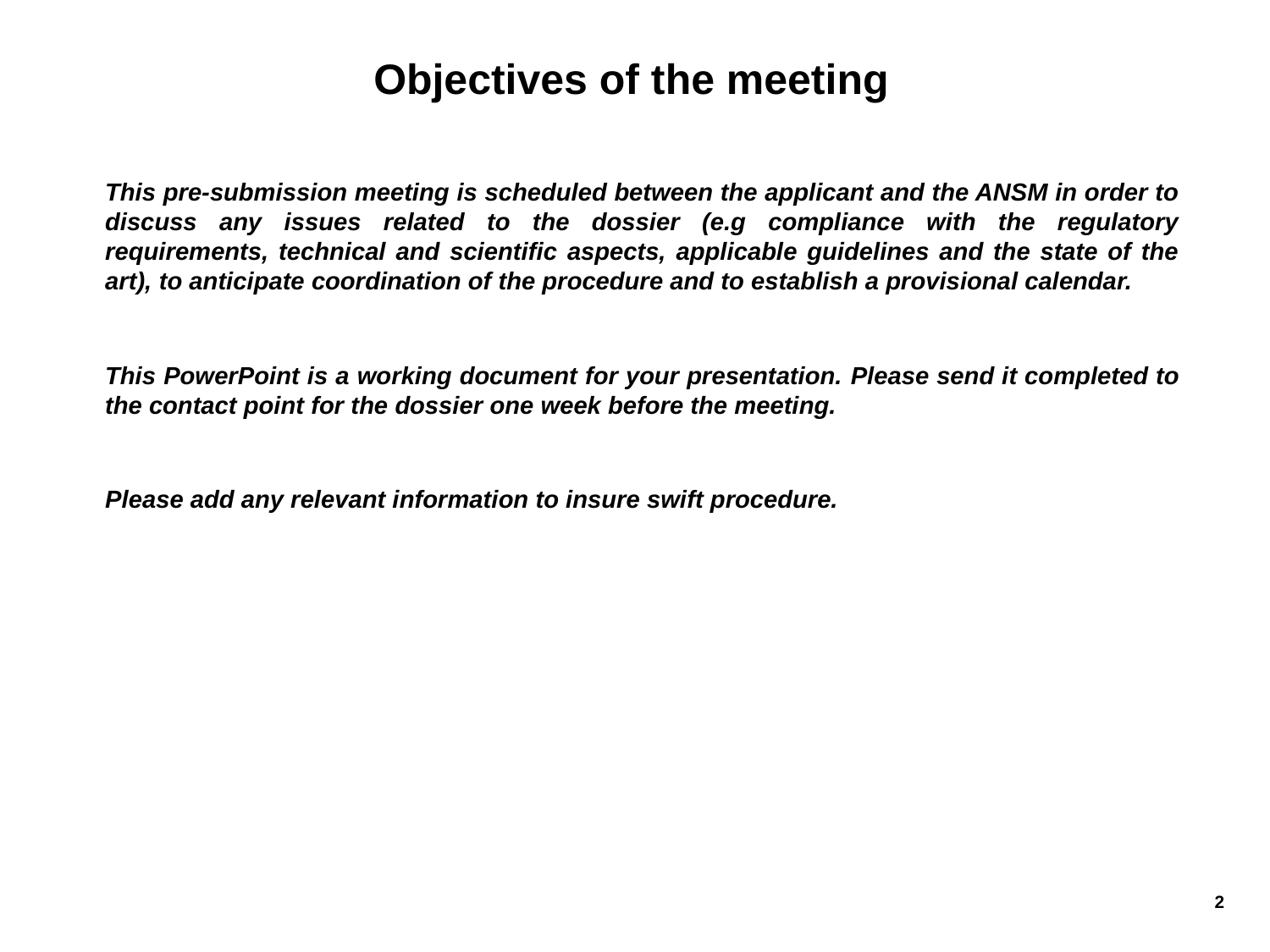

# Objectives of the meeting
This pre-submission meeting is scheduled between the applicant and the ANSM in order to discuss any issues related to the dossier (e.g compliance with the regulatory requirements, technical and scientific aspects, applicable guidelines and the state of the art), to anticipate coordination of the procedure and to establish a provisional calendar.

This PowerPoint is a working document for your presentation. Please send it completed to the contact point for the dossier one week before the meeting.

Please add any relevant information to insure swift procedure.
2